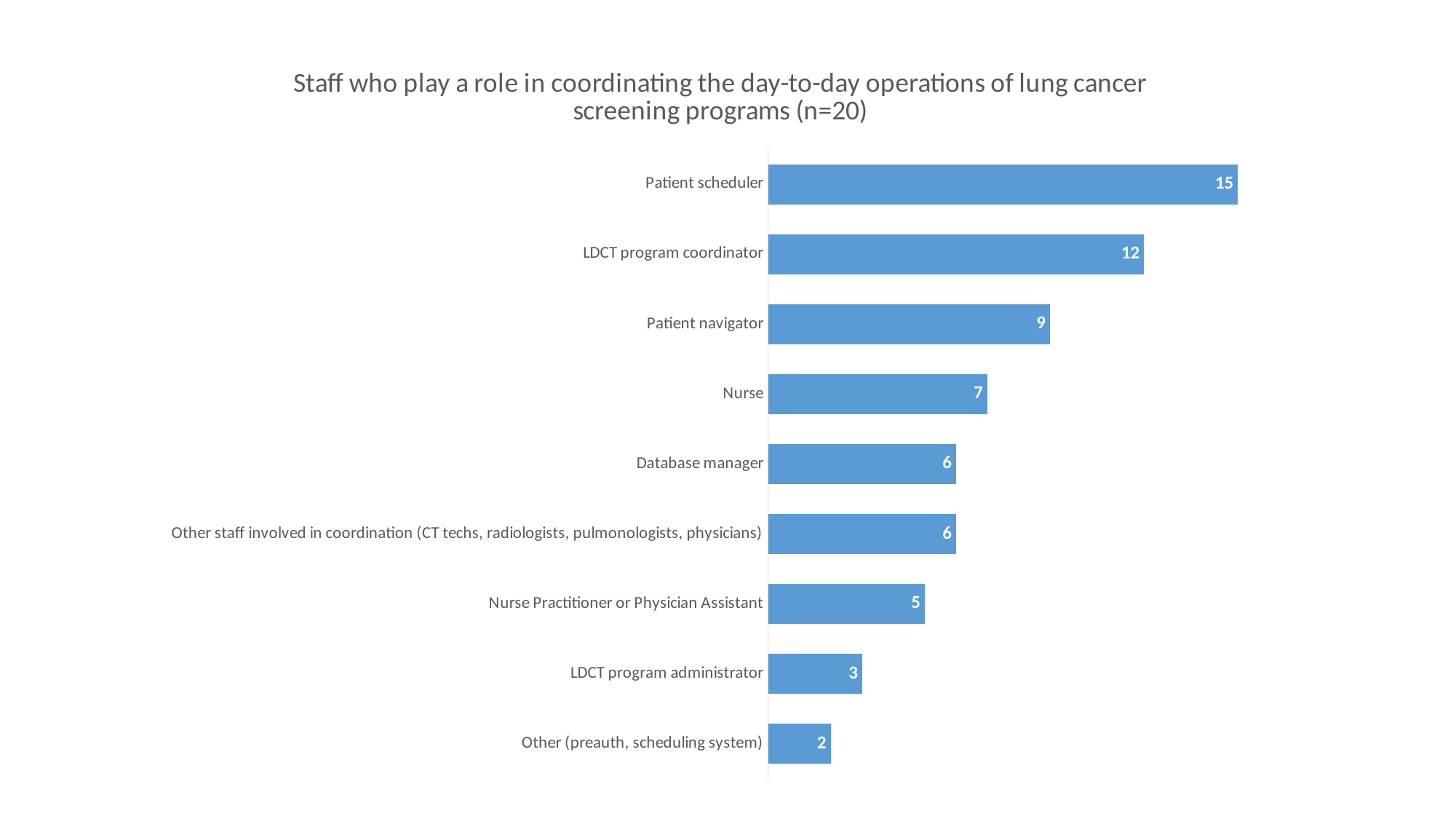

### Chart: Staff who play a role in coordinating the day-to-day operations of lung cancer screening programs (n=20)

| Category |  |
|---|---|
| Patient scheduler | 15.0 |
| LDCT program coordinator | 12.0 |
| Patient navigator | 9.0 |
| Nurse | 7.0 |
| Database manager | 6.0 |
| Other staff involved in coordination (CT techs, radiologists, pulmonologists, physicians) | 6.0 |
| Nurse Practitioner or Physician Assistant | 5.0 |
| LDCT program administrator | 3.0 |
| Other (preauth, scheduling system) | 2.0 |